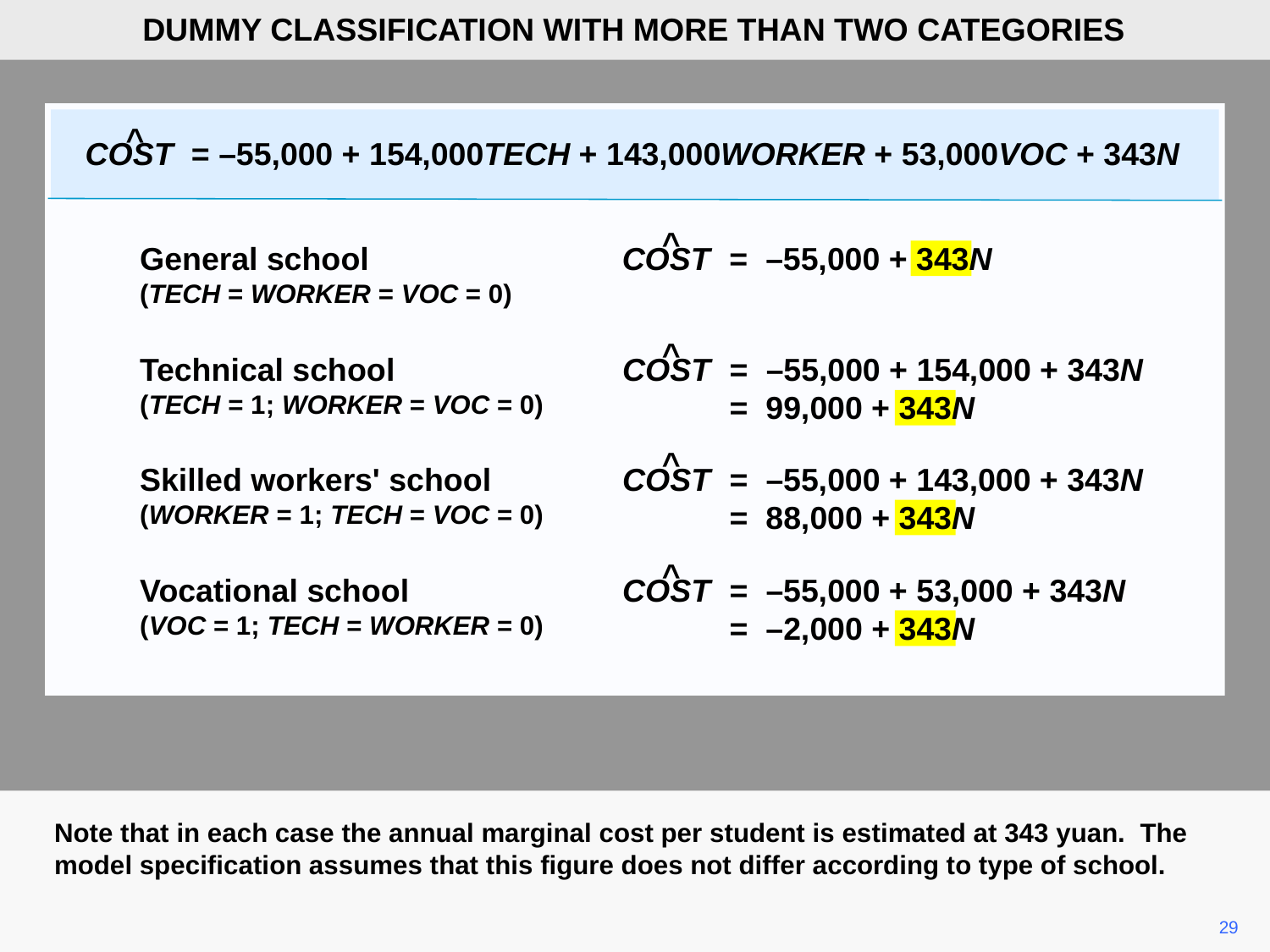

DUMMY CLASSIFICATION WITH MORE THAN TWO CATEGORIES

^
COST  = –55,000 + 154,000TECH + 143,000WORKER + 53,000VOC + 343N

^
COST	=  –55,000 + 343N
General school
(TECH = WORKER = VOC = 0)

^
Technical school
(TECH = 1; WORKER = VOC = 0)
COST	=  –55,000 + 154,000 + 343N
	=  99,000 + 343N

^
Skilled workers' school
(WORKER = 1; TECH = VOC = 0)
COST	=  –55,000 + 143,000 + 343N
	=  88,000 + 343N

^
Vocational school
(VOC = 1; TECH = WORKER = 0)
COST	=  –55,000 + 53,000 + 343N
	=  –2,000 + 343N

Note that in each case the annual marginal cost per student is estimated at 343 yuan.  The model specification assumes that this figure does not differ according to type of school.
29